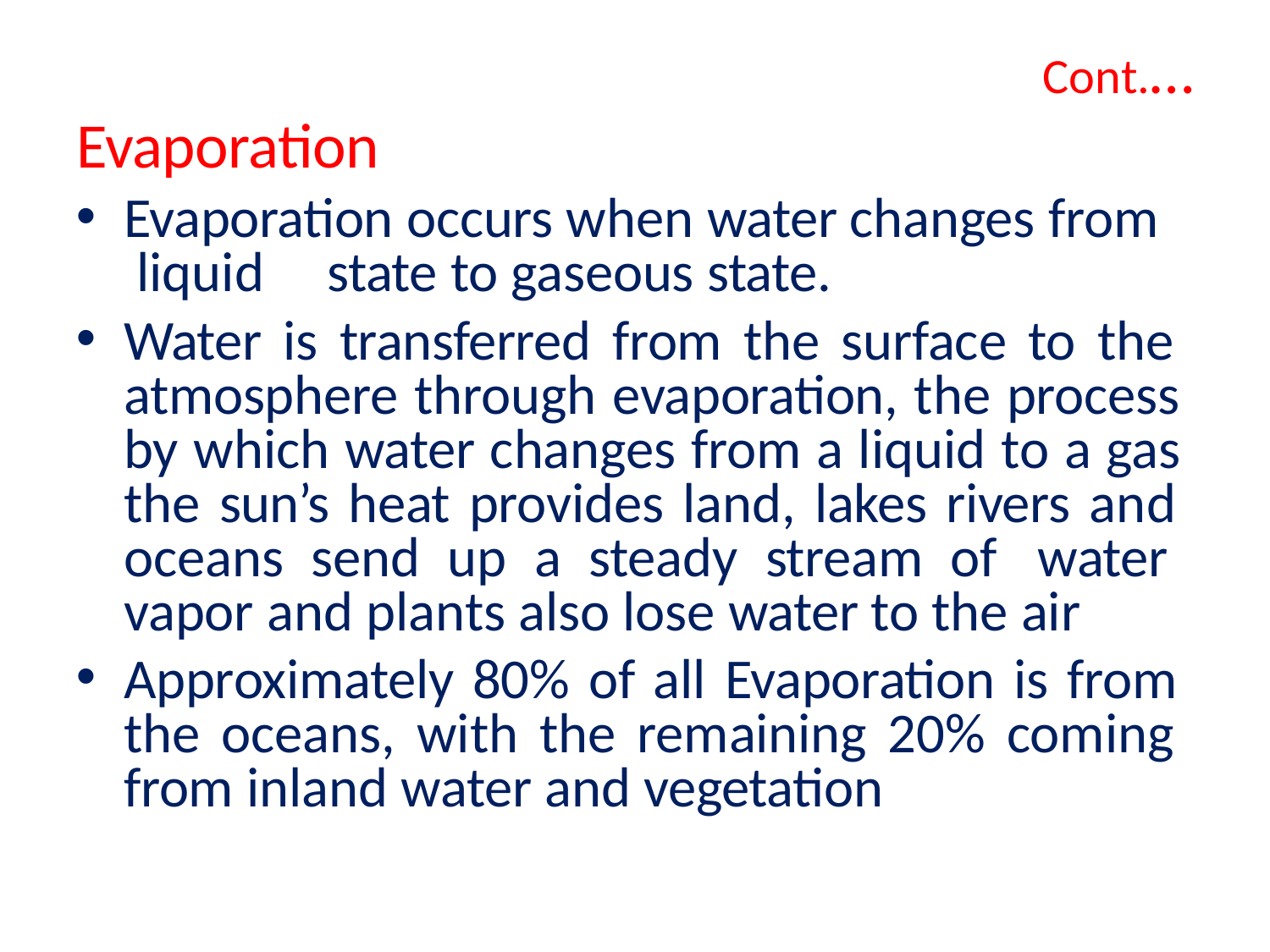

# Cont.…
Evaporation
Evaporation occurs when water changes from  liquid	state to gaseous state.
Water is transferred from the surface to the  atmosphere through evaporation, the process  by which water changes from a liquid to a gas  the sun’s heat provides land, lakes rivers and  oceans send up a steady stream of water  vapor and plants also lose water to the air
Approximately 80% of all Evaporation is from  the oceans, with the remaining 20% coming  from inland water and vegetation